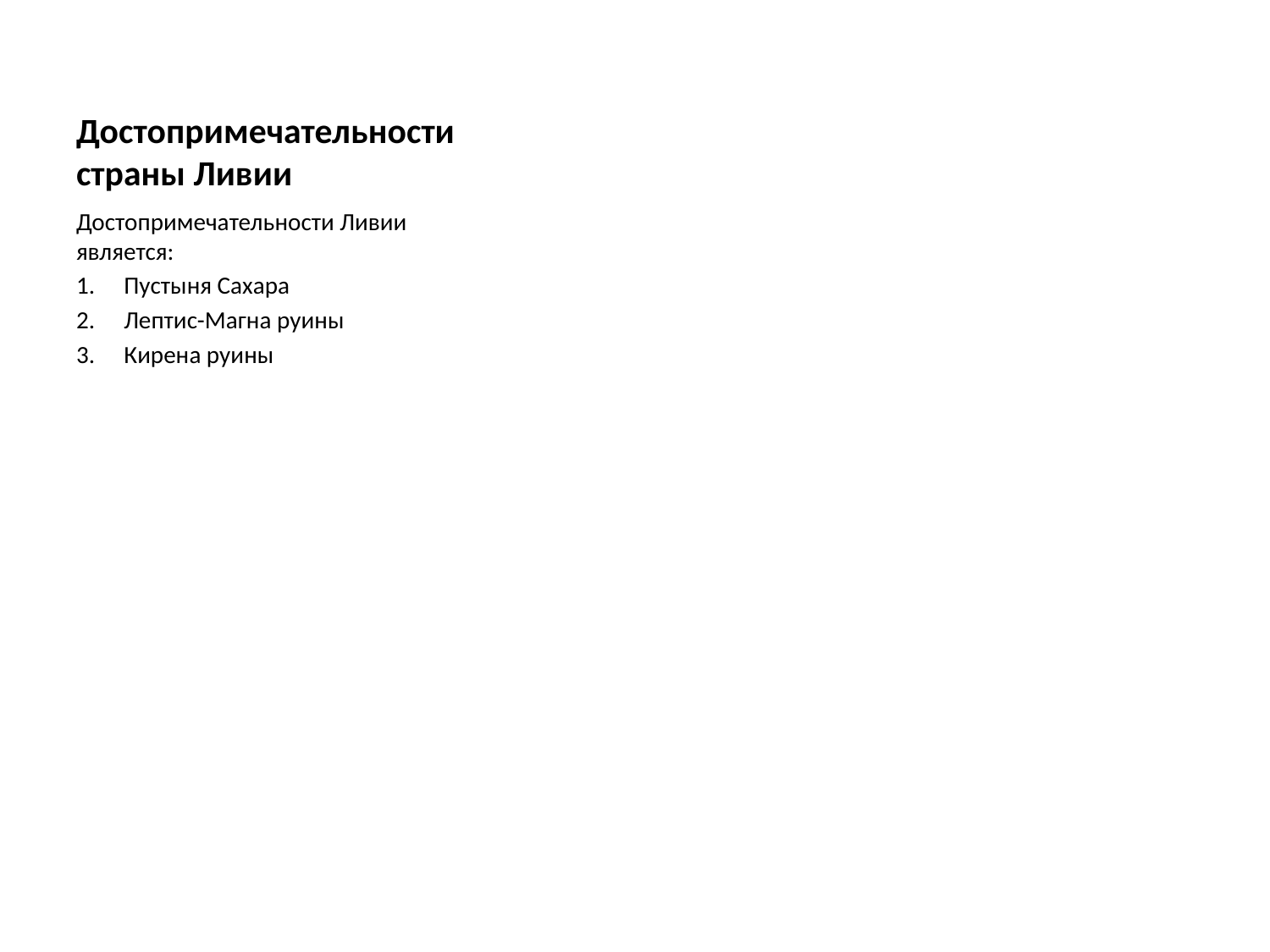

# Достопримечательности страны Ливии

Достопримечательности Ливии является:
Пустыня Сахара
Лептис-Магна руины
Кирена руины